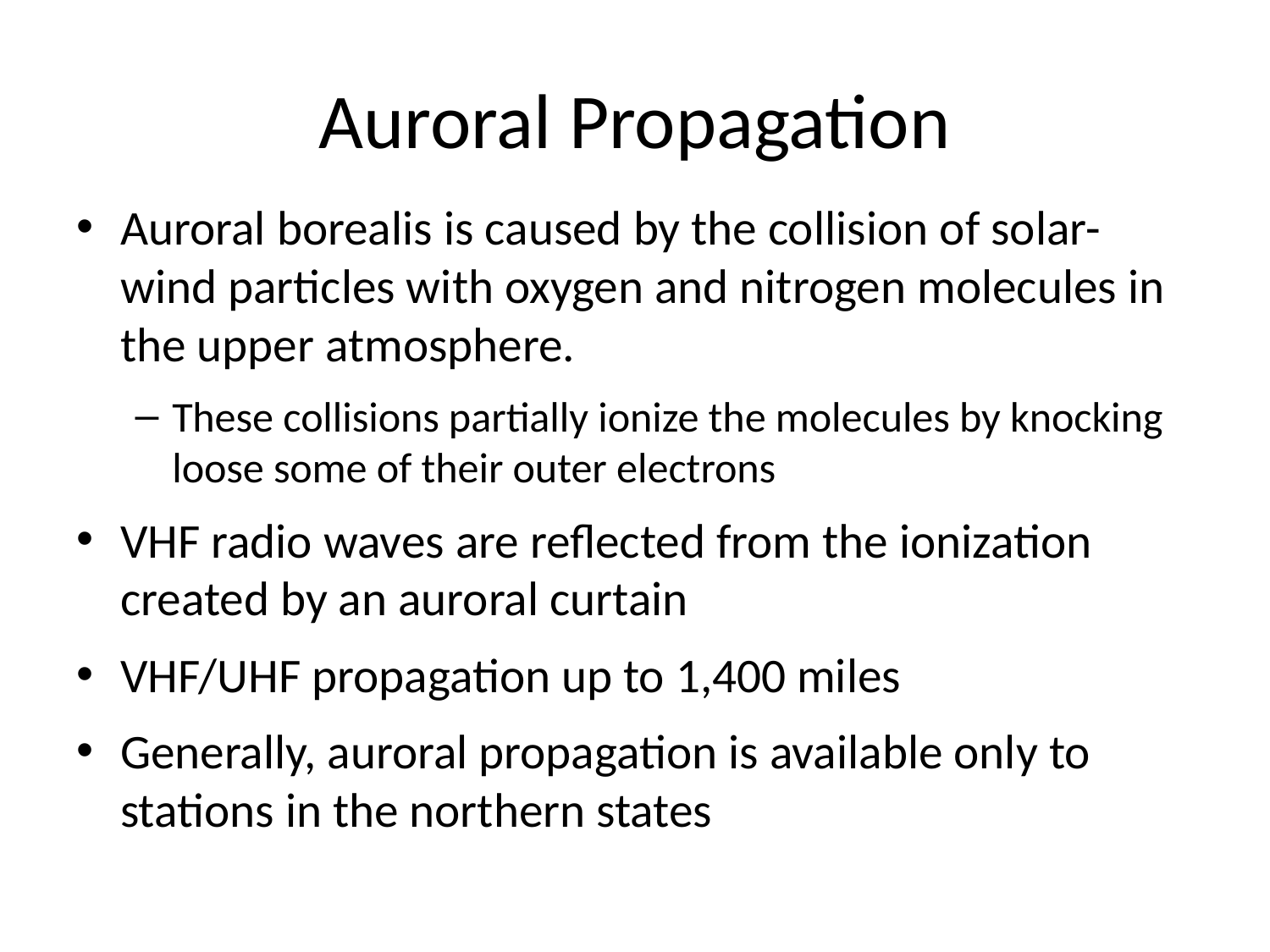

# Auroral Propagation
Auroral borealis is caused by the collision of solar-wind particles with oxygen and nitrogen molecules in the upper atmosphere.
These collisions partially ionize the molecules by knocking loose some of their outer electrons
VHF radio waves are reflected from the ionization created by an auroral curtain
VHF/UHF propagation up to 1,400 miles
Generally, auroral propagation is available only to stations in the northern states